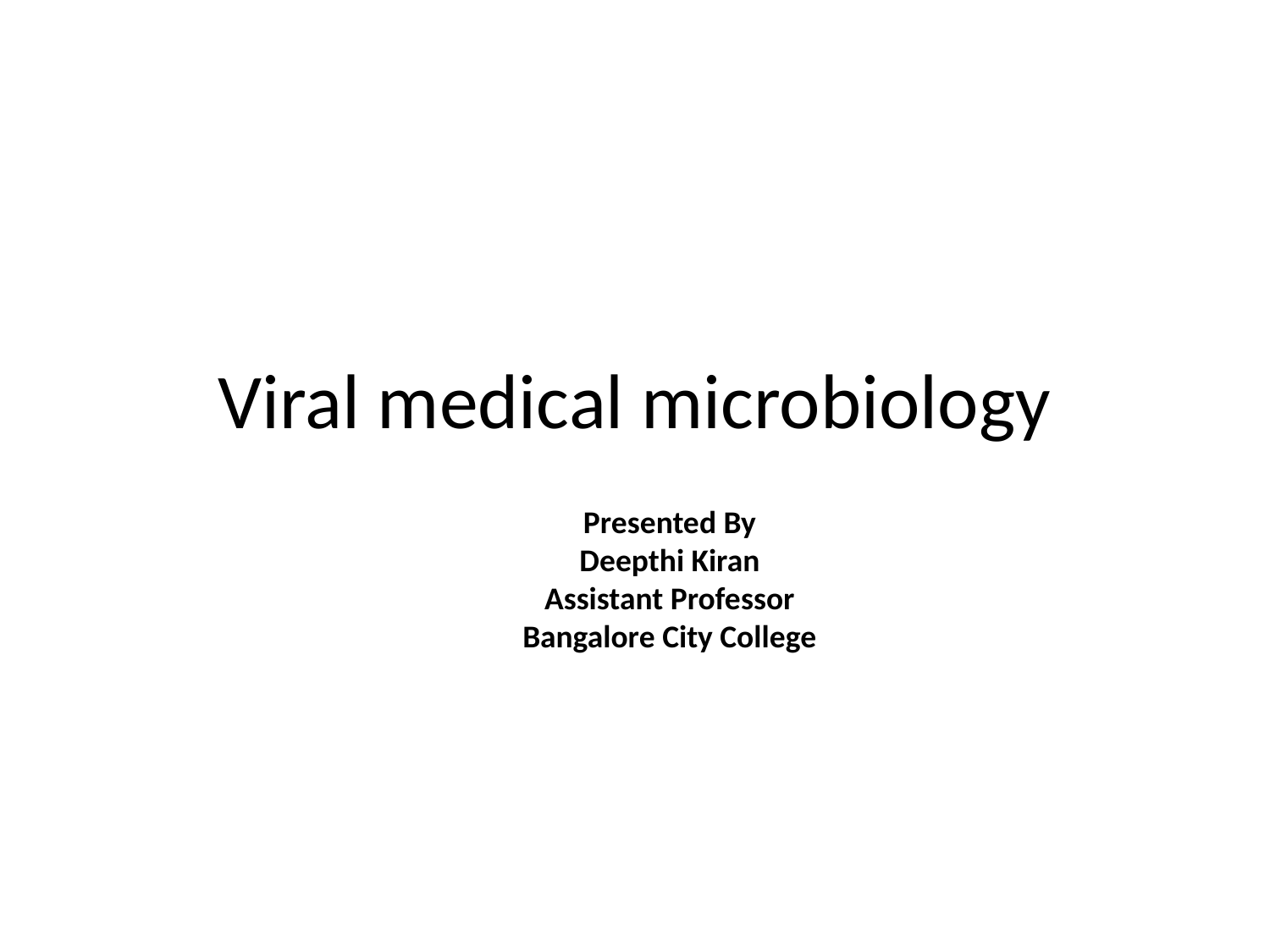

# Viral medical microbiology
Presented By
Deepthi Kiran
Assistant Professor
Bangalore City College